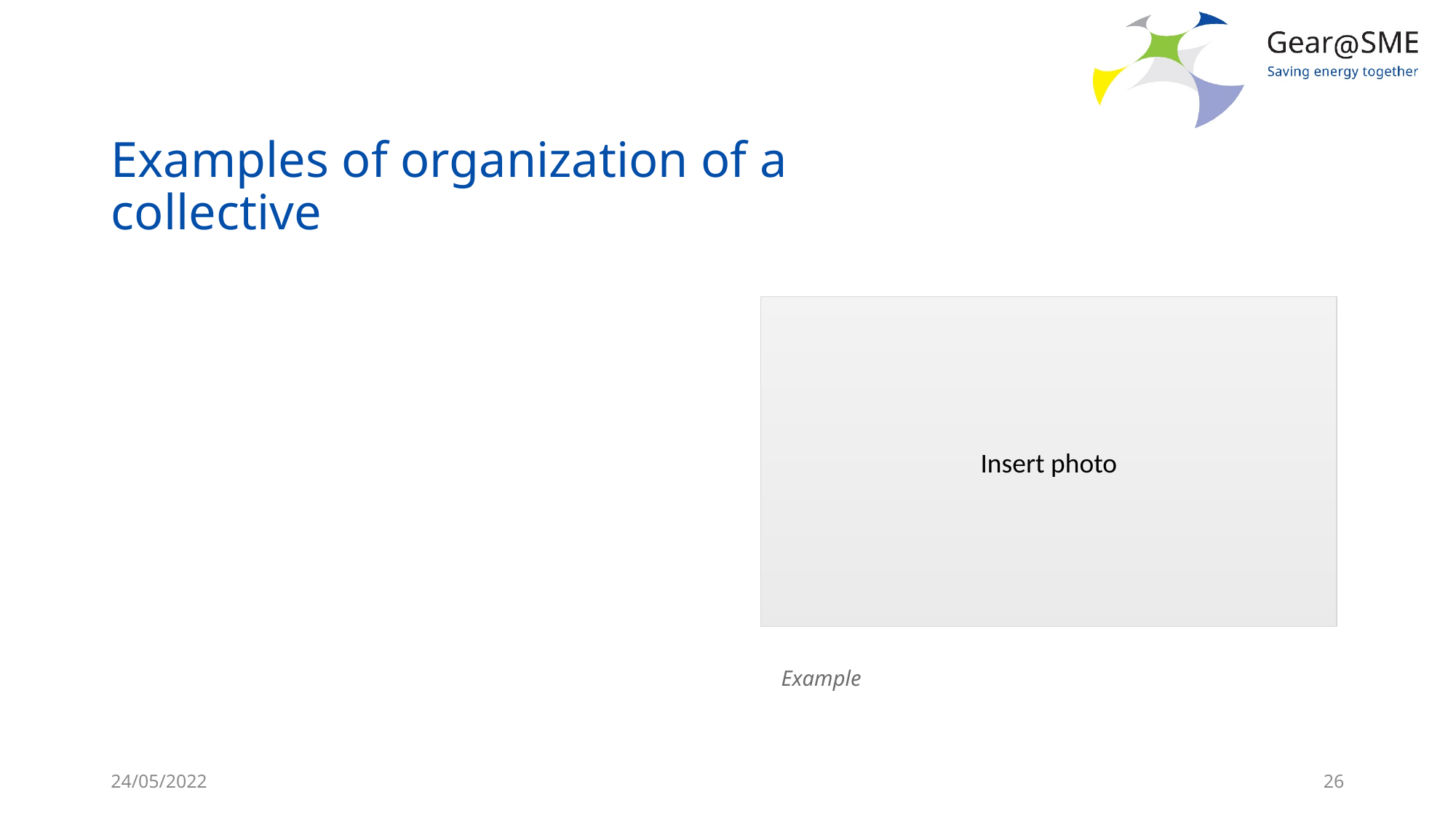

# Examples of organization of a collective
Insert photo
Example

24/05/2022
26